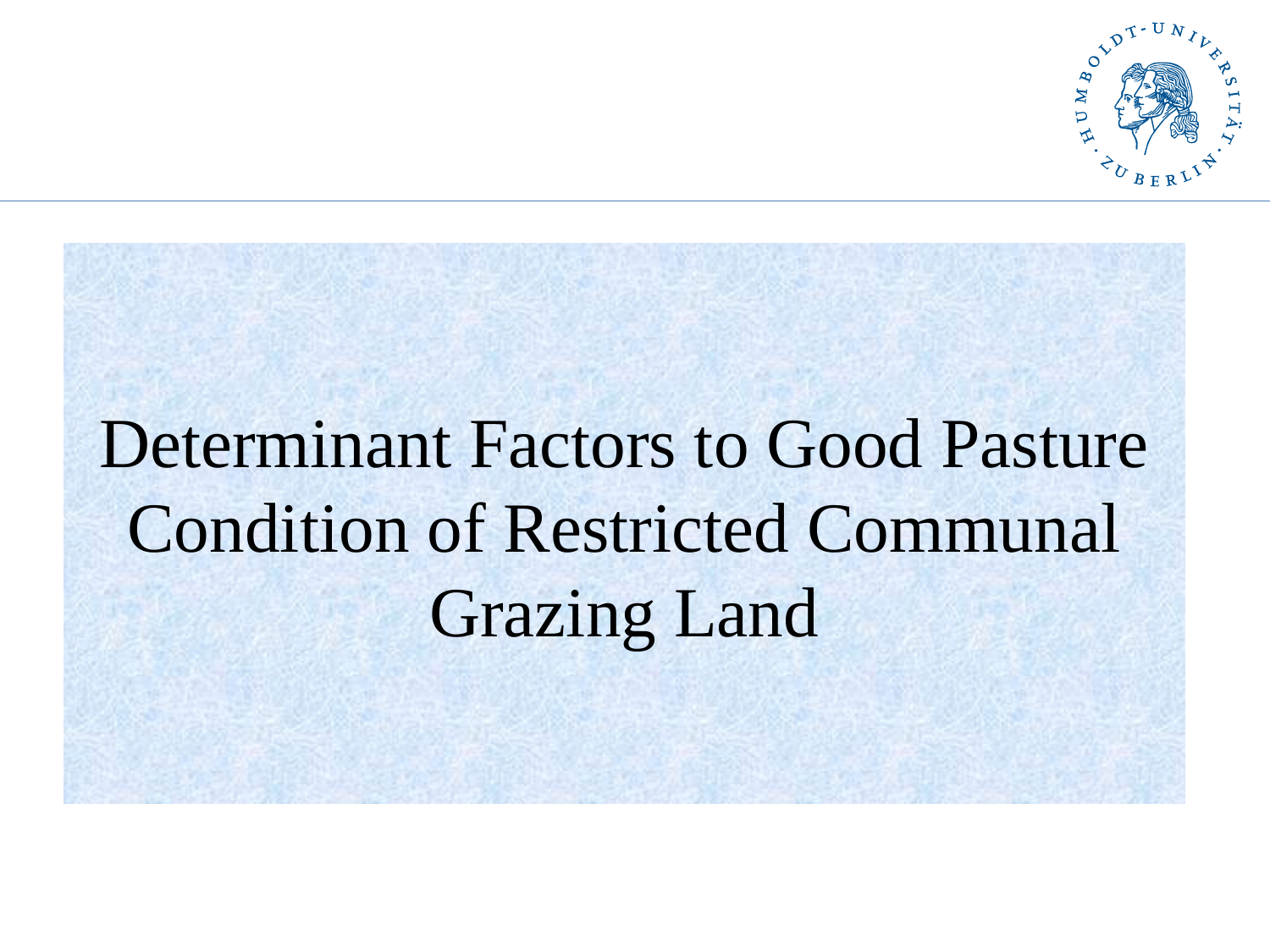

# Determinant Factors to Good Pasture Condition of Restricted Communal Grazing Land